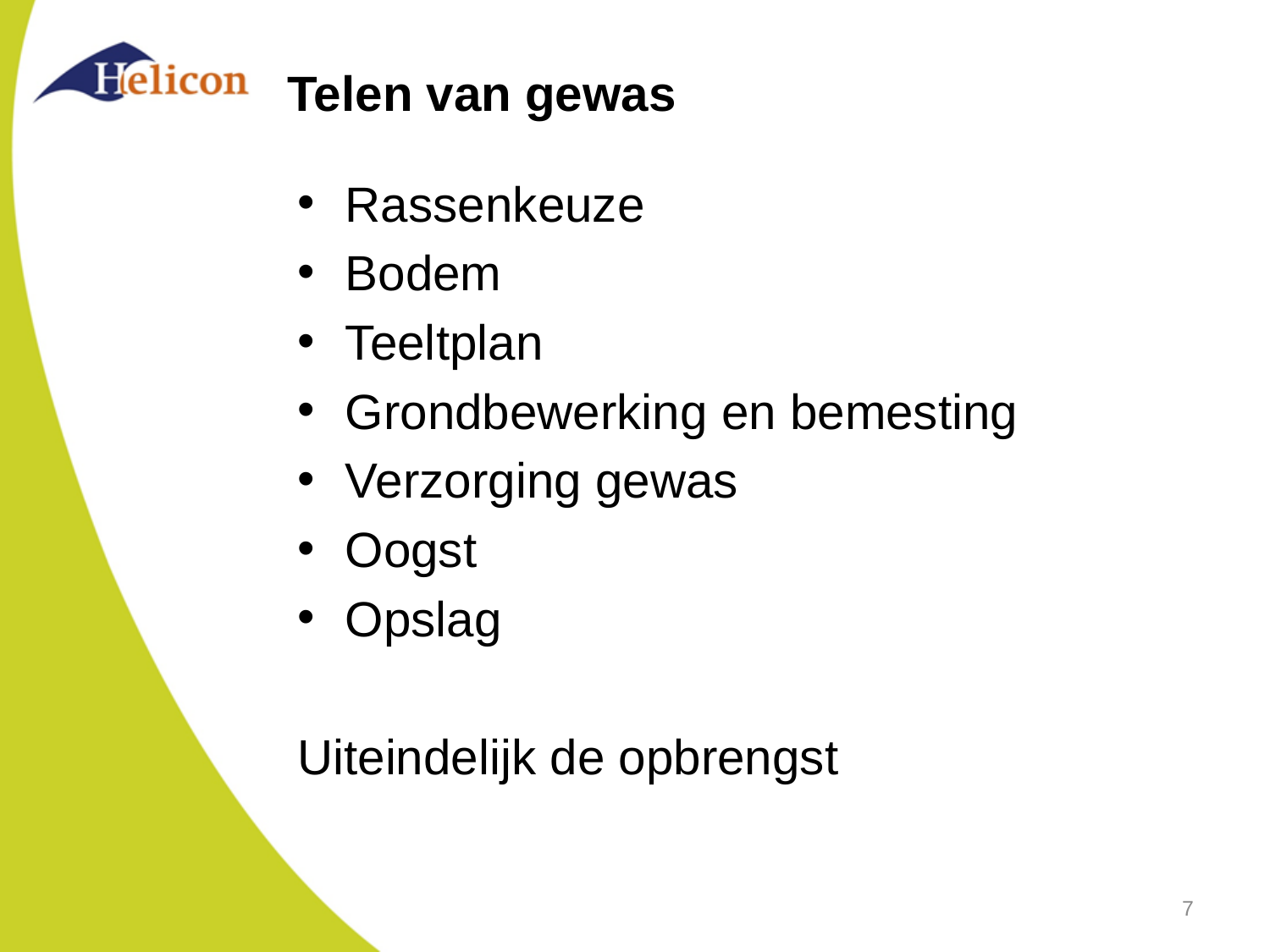

# Telen van gewas
Rassenkeuze
Bodem
Teeltplan
Grondbewerking en bemesting
Verzorging gewas
Oogst
Opslag

Uiteindelijk de opbrengst
7